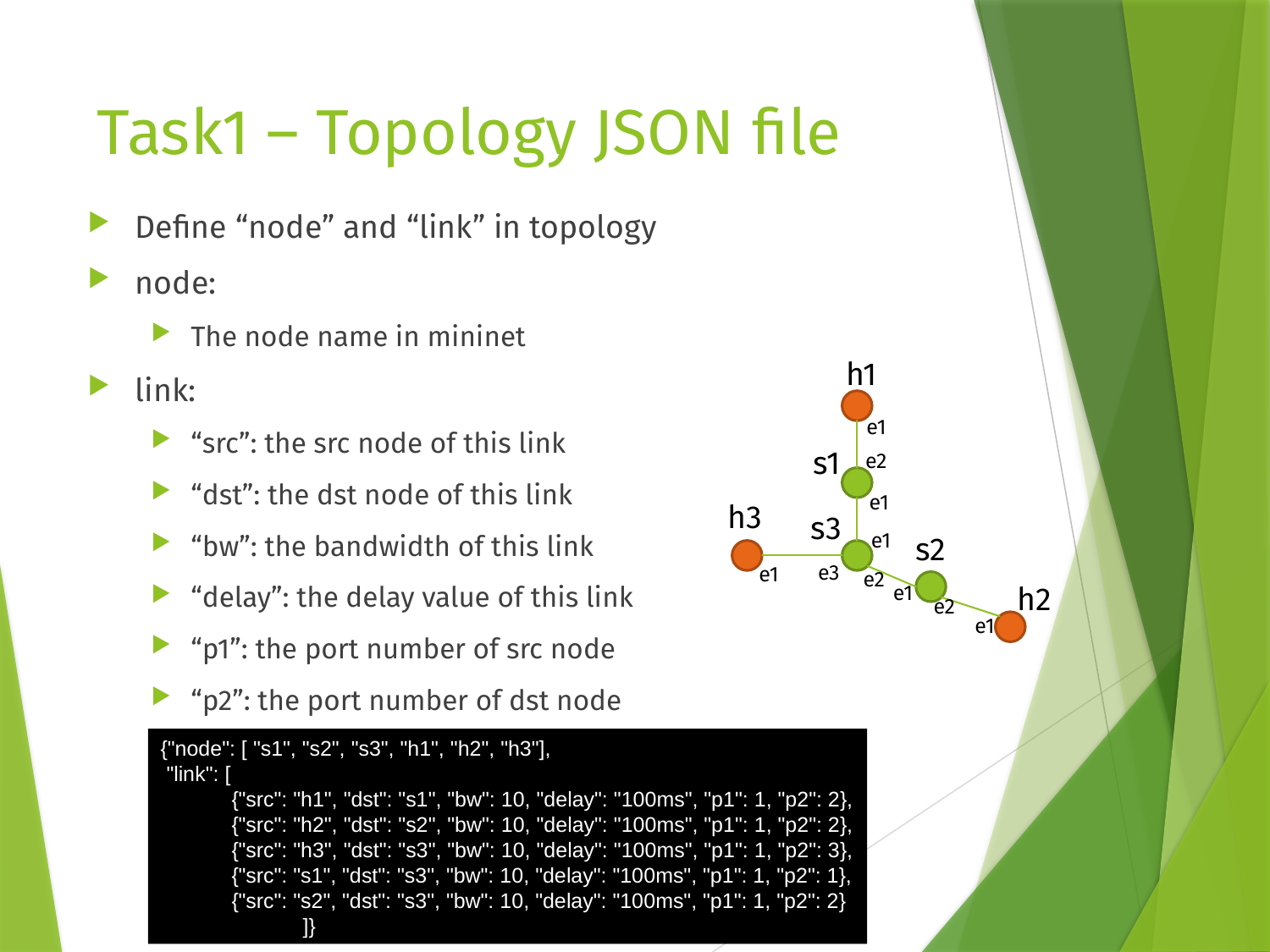

# Task1 – Topology JSON file
Define “node” and “link” in topology
node:
The node name in mininet
link:
“src”: the src node of this link
“dst”: the dst node of this link
“bw”: the bandwidth of this link
“delay”: the delay value of this link
“p1”: the port number of src node
“p2”: the port number of dst node
h1

e1
s1
e2

e1
h3
s3
e1
s2

e3
e1
e2

e1
h2
e2
e1

{"node": [ "s1", "s2", "s3", "h1", "h2", "h3"],
 "link": [
            {"src": "h1", "dst": "s1", "bw": 10, "delay": "100ms", "p1": 1, "p2": 2},
            {"src": "h2", "dst": "s2", "bw": 10, "delay": "100ms", "p1": 1, "p2": 2},
            {"src": "h3", "dst": "s3", "bw": 10, "delay": "100ms", "p1": 1, "p2": 3},
            {"src": "s1", "dst": "s3", "bw": 10, "delay": "100ms", "p1": 1, "p2": 1},
            {"src": "s2", "dst": "s3", "bw": 10, "delay": "100ms", "p1": 1, "p2": 2}
                        ]}